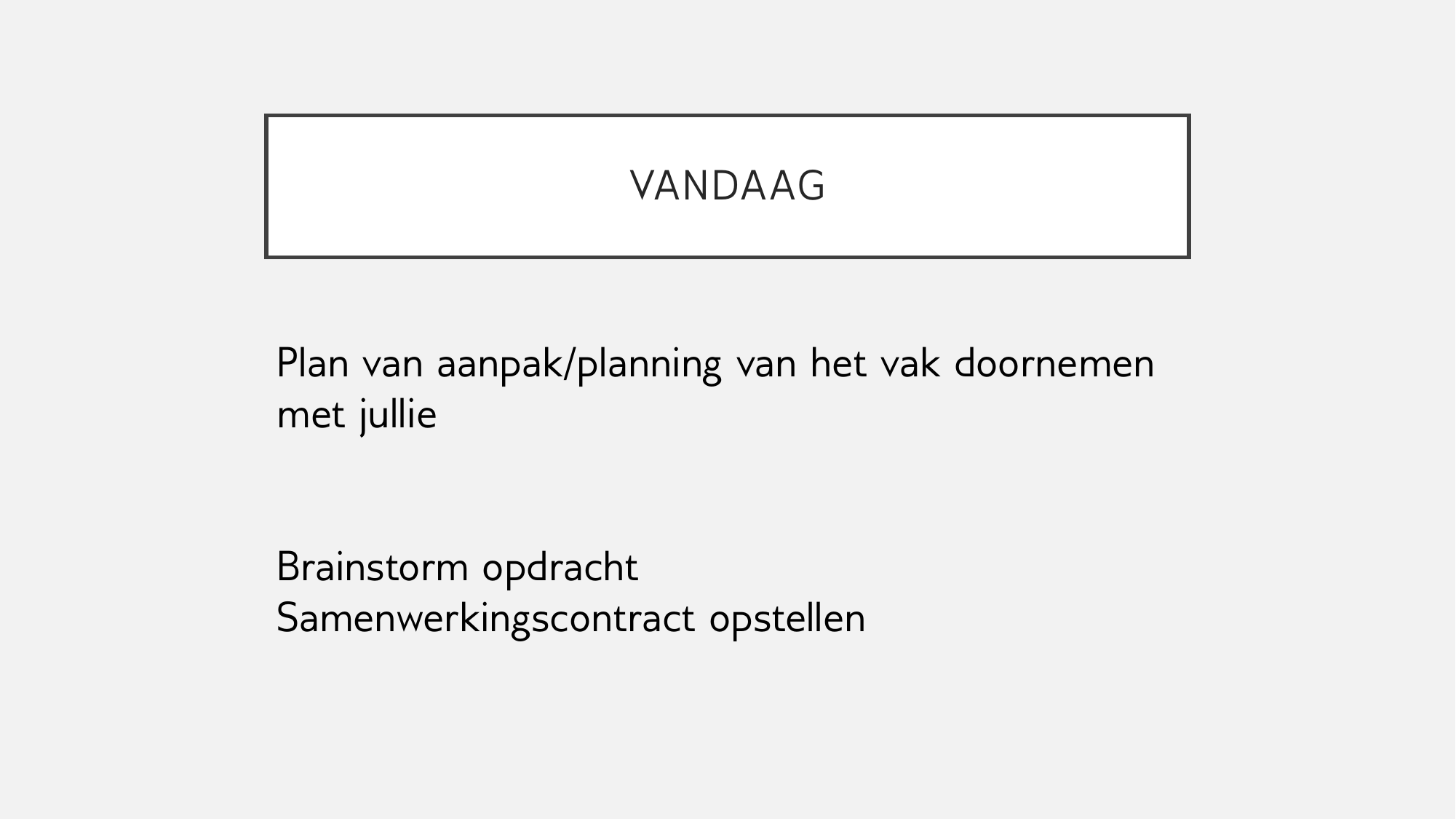

# Vandaag

Plan van aanpak/planning van het vak doornemen met jullie

Brainstorm opdracht
Samenwerkingscontract opstellen